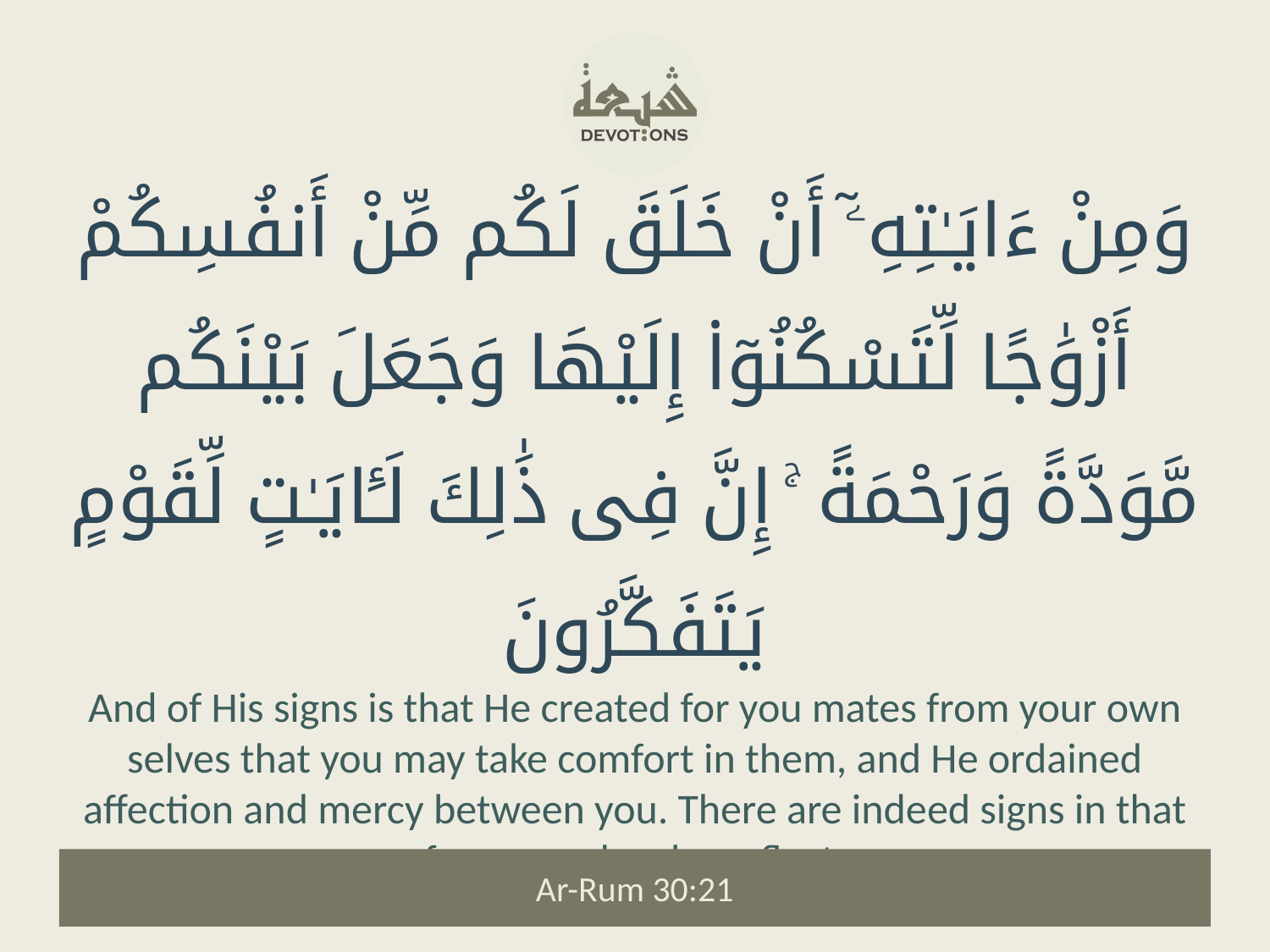

وَمِنْ ءَايَـٰتِهِۦٓ أَنْ خَلَقَ لَكُم مِّنْ أَنفُسِكُمْ أَزْوَٰجًا لِّتَسْكُنُوٓا۟ إِلَيْهَا وَجَعَلَ بَيْنَكُم مَّوَدَّةً وَرَحْمَةً ۚ إِنَّ فِى ذَٰلِكَ لَـَٔايَـٰتٍ لِّقَوْمٍ يَتَفَكَّرُونَ
And of His signs is that He created for you mates from your own selves that you may take comfort in them, and He ordained affection and mercy between you. There are indeed signs in that for a people who reflect.
Ar-Rum 30:21